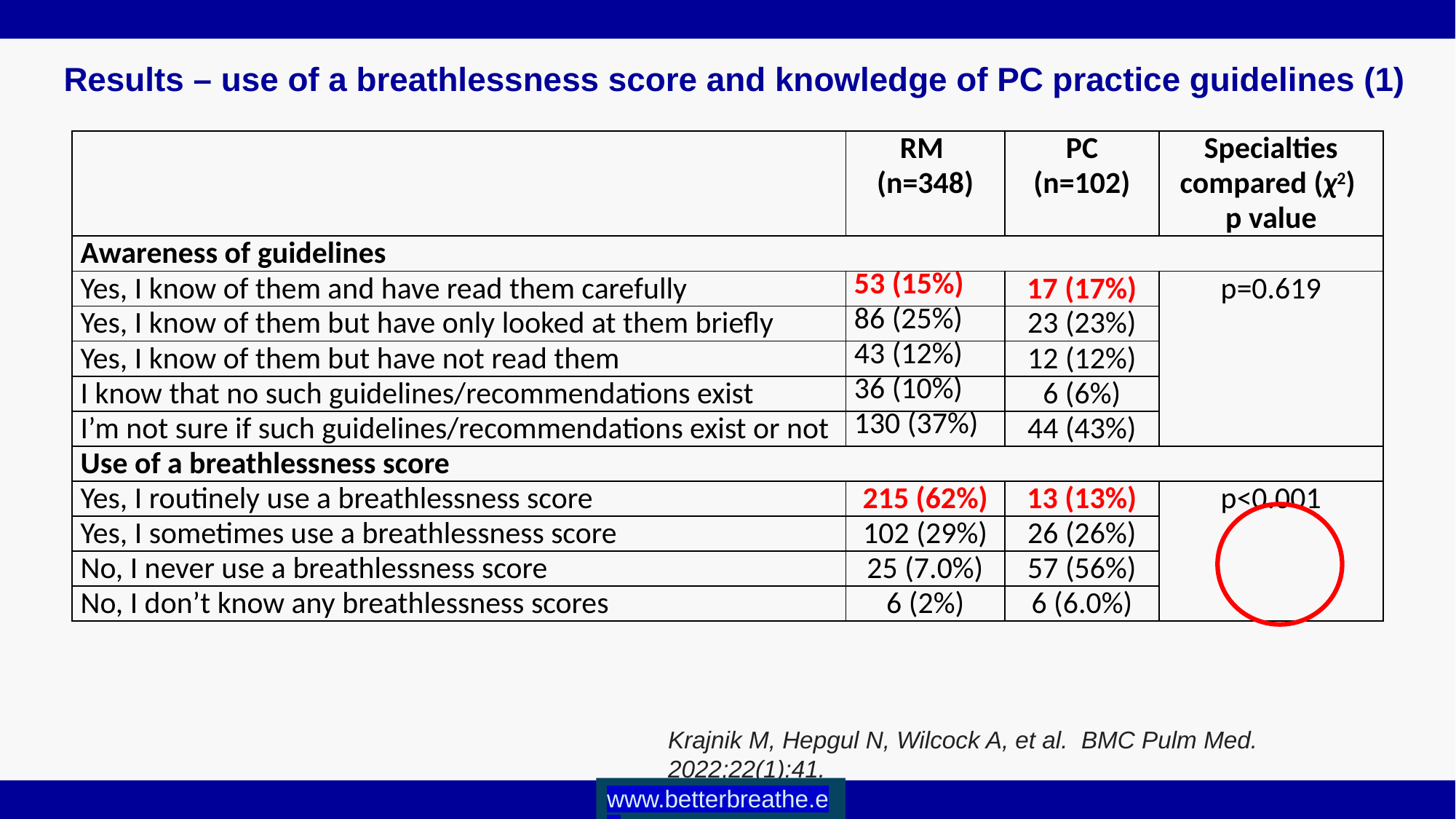

Results – use of a breathlessness score and knowledge of PC practice guidelines (1)
|  | RM (n=348) | PC (n=102) | Specialties compared (χ2) p value |
| --- | --- | --- | --- |
| Awareness of guidelines |  |  |  |
| Yes, I know of them and have read them carefully | 53 (15%) | 17 (17%) | p=0.619 |
| Yes, I know of them but have only looked at them briefly | 86 (25%) | 23 (23%) |  |
| Yes, I know of them but have not read them | 43 (12%) | 12 (12%) |  |
| I know that no such guidelines/recommendations exist | 36 (10%) | 6 (6%) |  |
| I’m not sure if such guidelines/recommendations exist or not | 130 (37%) | 44 (43%) |  |
| Use of a breathlessness score |  |  |  |
| Yes, I routinely use a breathlessness score | 215 (62%) | 13 (13%) | p<0.001 |
| Yes, I sometimes use a breathlessness score | 102 (29%) | 26 (26%) |  |
| No, I never use a breathlessness score | 25 (7.0%) | 57 (56%) |  |
| No, I don’t know any breathlessness scores | 6 (2%) | 6 (6.0%) |  |

Krajnik M, Hepgul N, Wilcock A, et al.  BMC Pulm Med. 2022;22(1):41.
www.betterbreathe.eu